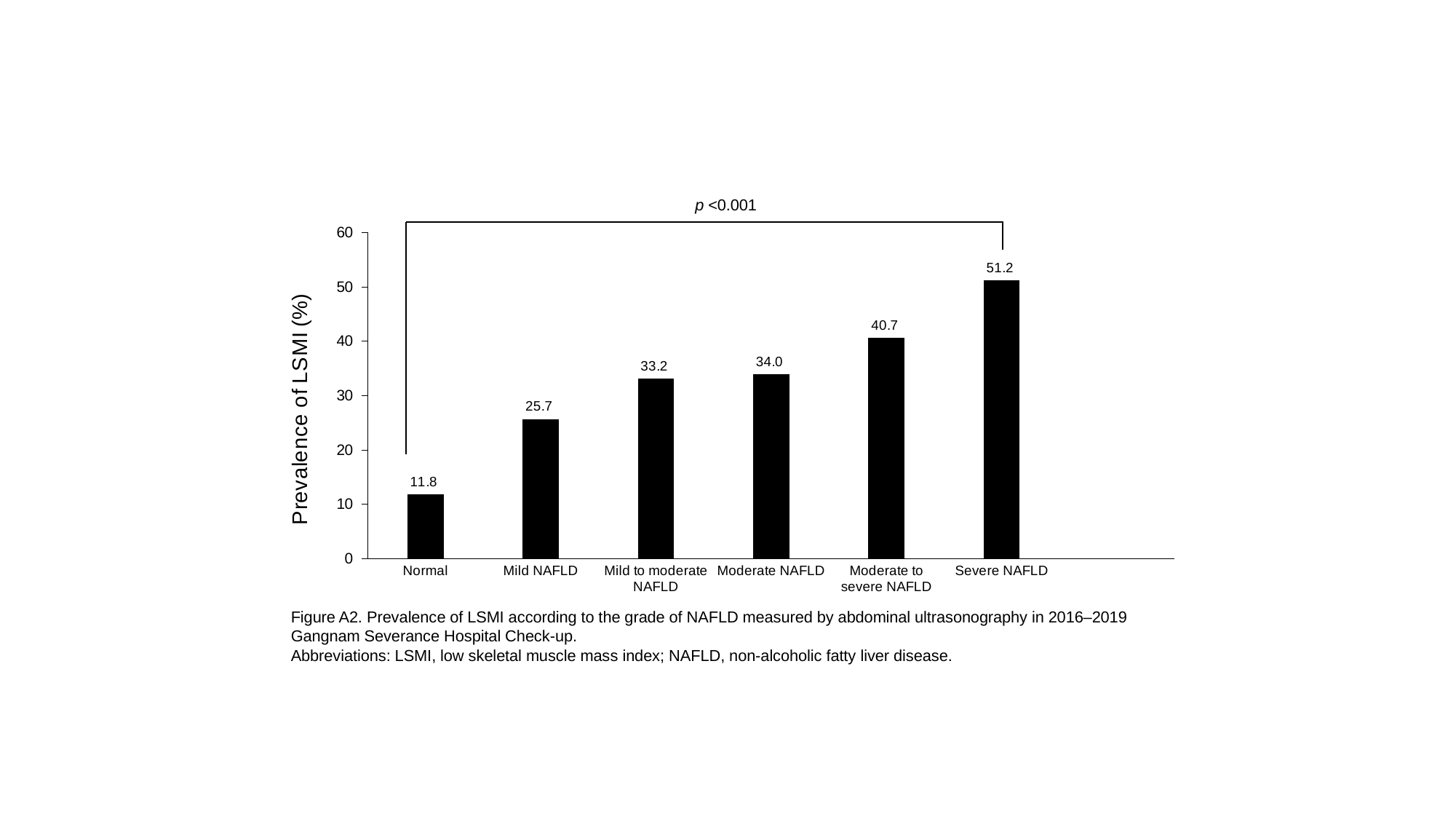

p <0.001

### Chart

| Category | Prevalence (%) |
|---|---|
| Normal | 11.8 |
| Mild NAFLD | 25.7 |
| Mild to moderate NAFLD | 33.2 |
| Moderate NAFLD | 34.0 |
| Moderate to severe NAFLD | 40.7 |
| Severe NAFLD | 51.2 |
Figure A2. Prevalence of LSMI according to the grade of NAFLD measured by abdominal ultrasonography in 2016–2019 Gangnam Severance Hospital Check-up.
Abbreviations: LSMI, low skeletal muscle mass index; NAFLD, non-alcoholic fatty liver disease.